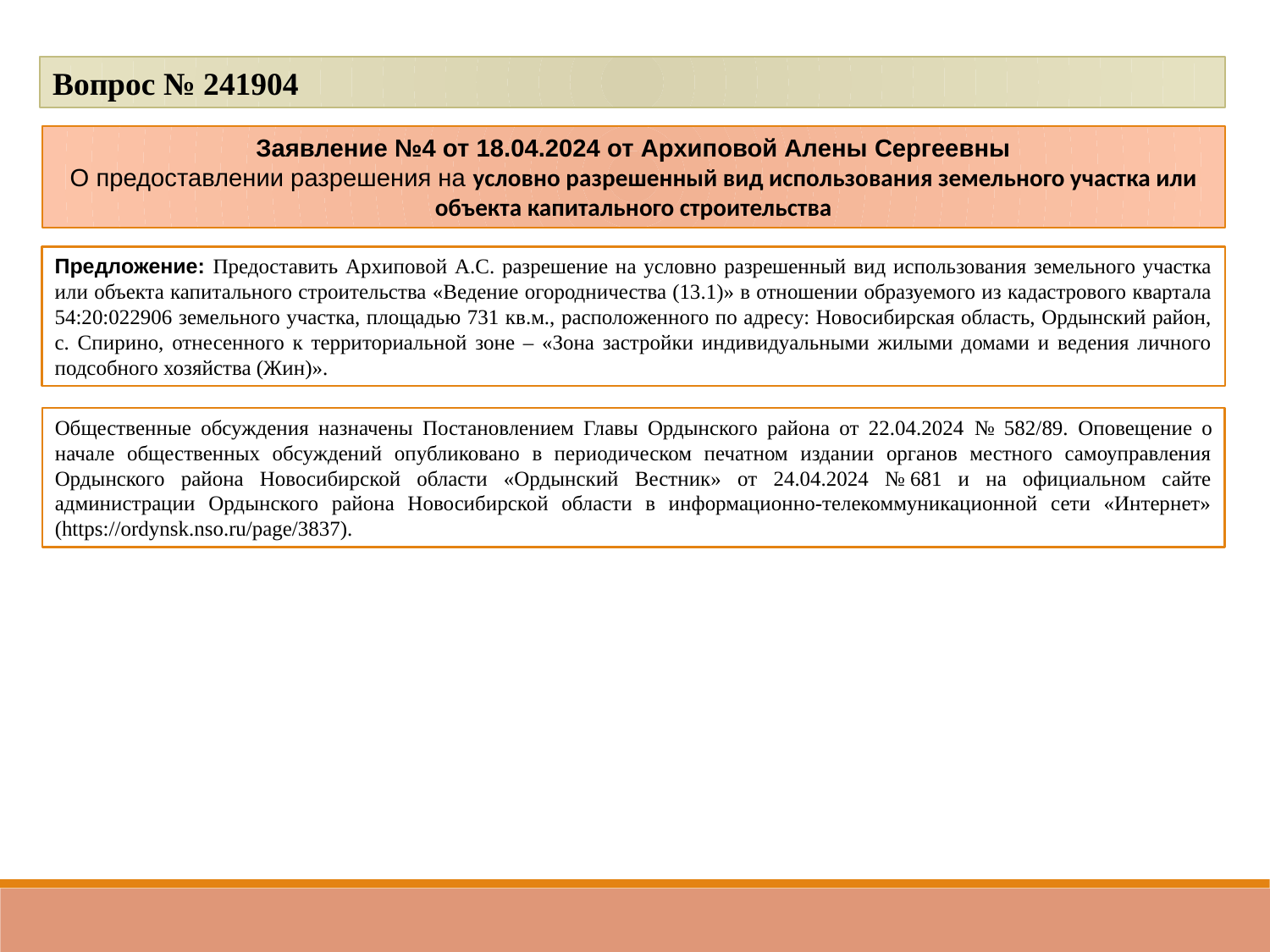

Вопрос № 241904
Заявление №4 от 18.04.2024 от Архиповой Алены Сергеевны
О предоставлении разрешения на условно разрешенный вид использования земельного участка или объекта капитального строительства
Предложение: Предоставить Архиповой А.С. разрешение на условно разрешенный вид использования земельного участка или объекта капитального строительства «Ведение огородничества (13.1)» в отношении образуемого из кадастрового квартала 54:20:022906 земельного участка, площадью 731 кв.м., расположенного по адресу: Новосибирская область, Ордынский район, с. Спирино, отнесенного к территориальной зоне – «Зона застройки индивидуальными жилыми домами и ведения личного подсобного хозяйства (Жин)».
Общественные обсуждения назначены Постановлением Главы Ордынского района от 22.04.2024 № 582/89. Оповещение о начале общественных обсуждений опубликовано в периодическом печатном издании органов местного самоуправления Ордынского района Новосибирской области «Ордынский Вестник» от 24.04.2024 № 681 и на официальном сайте администрации Ордынского района Новосибирской области в информационно-телекоммуникационной сети «Интернет» (https://ordynsk.nso.ru/page/3837).